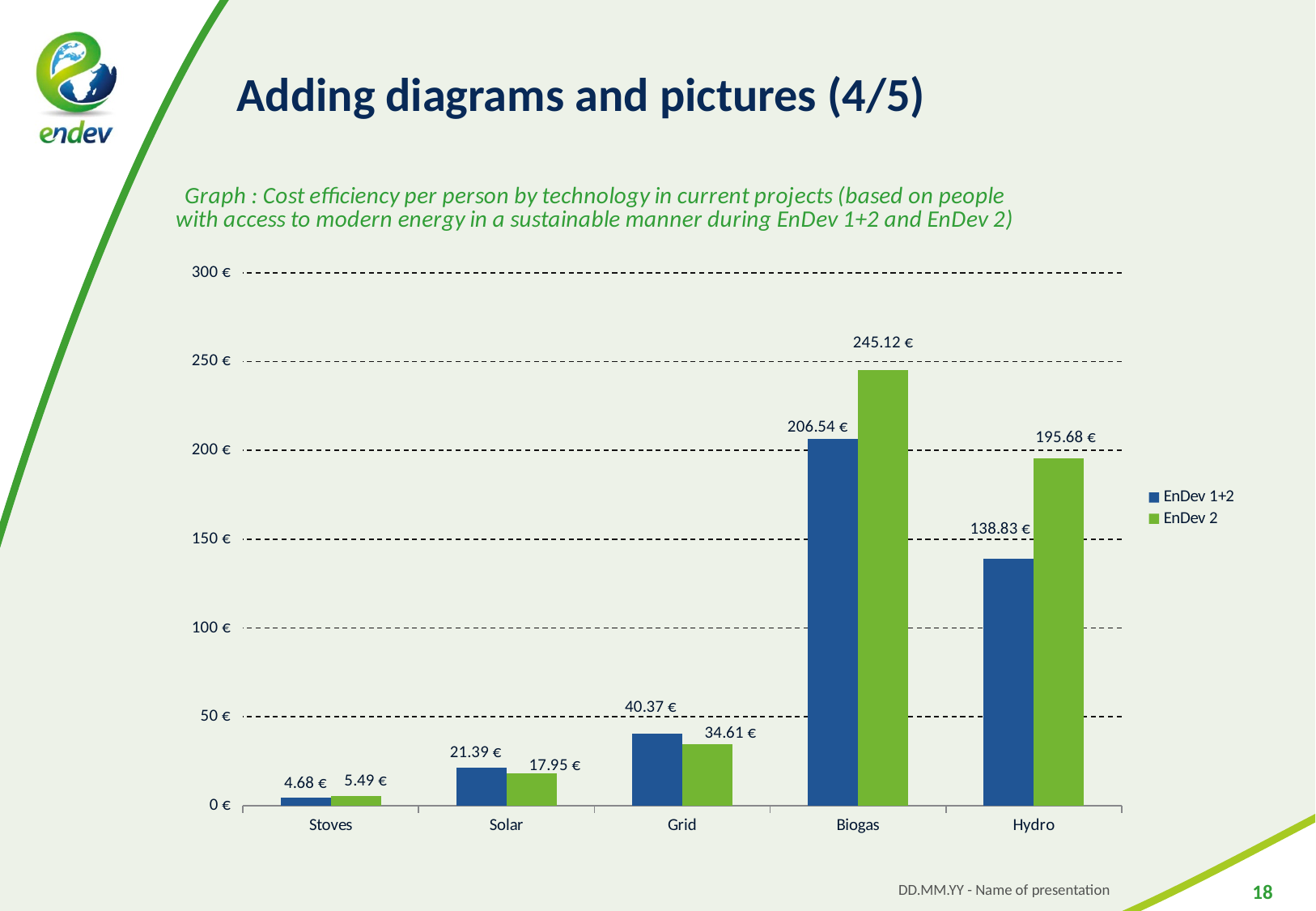

# Adding diagrams and pictures (4/5)

### Chart: Graph : Cost efficiency per person by technology in current projects (based on people with access to modern energy in a sustainable manner during EnDev 1+2 and EnDev 2)

| Category | EnDev 1+2 | EnDev 2 |
|---|---|---|
| Stoves | 4.680873837742927 | 5.488201851291808 |
| Solar | 21.39362403907851 | 17.95114255483245 |
| Grid | 40.37448175643299 | 34.60707606222044 |
| Biogas | 206.5438178568564 | 245.1202149728466 |
| Hydro | 138.8336830064717 | 195.6786902467178 |
DD.MM.YY - Name of presentation
18